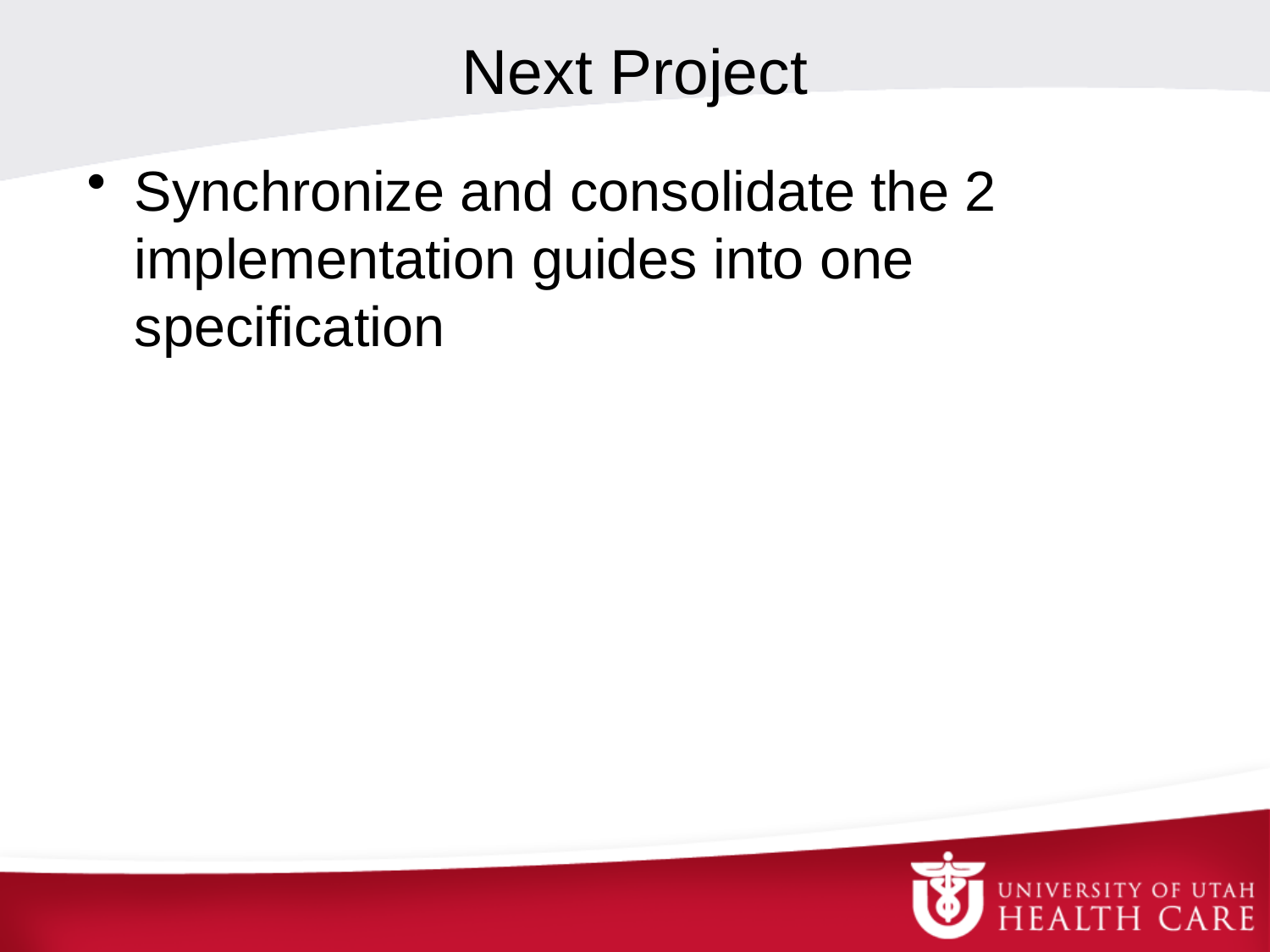

# Next Project
Synchronize and consolidate the 2 implementation guides into one specification